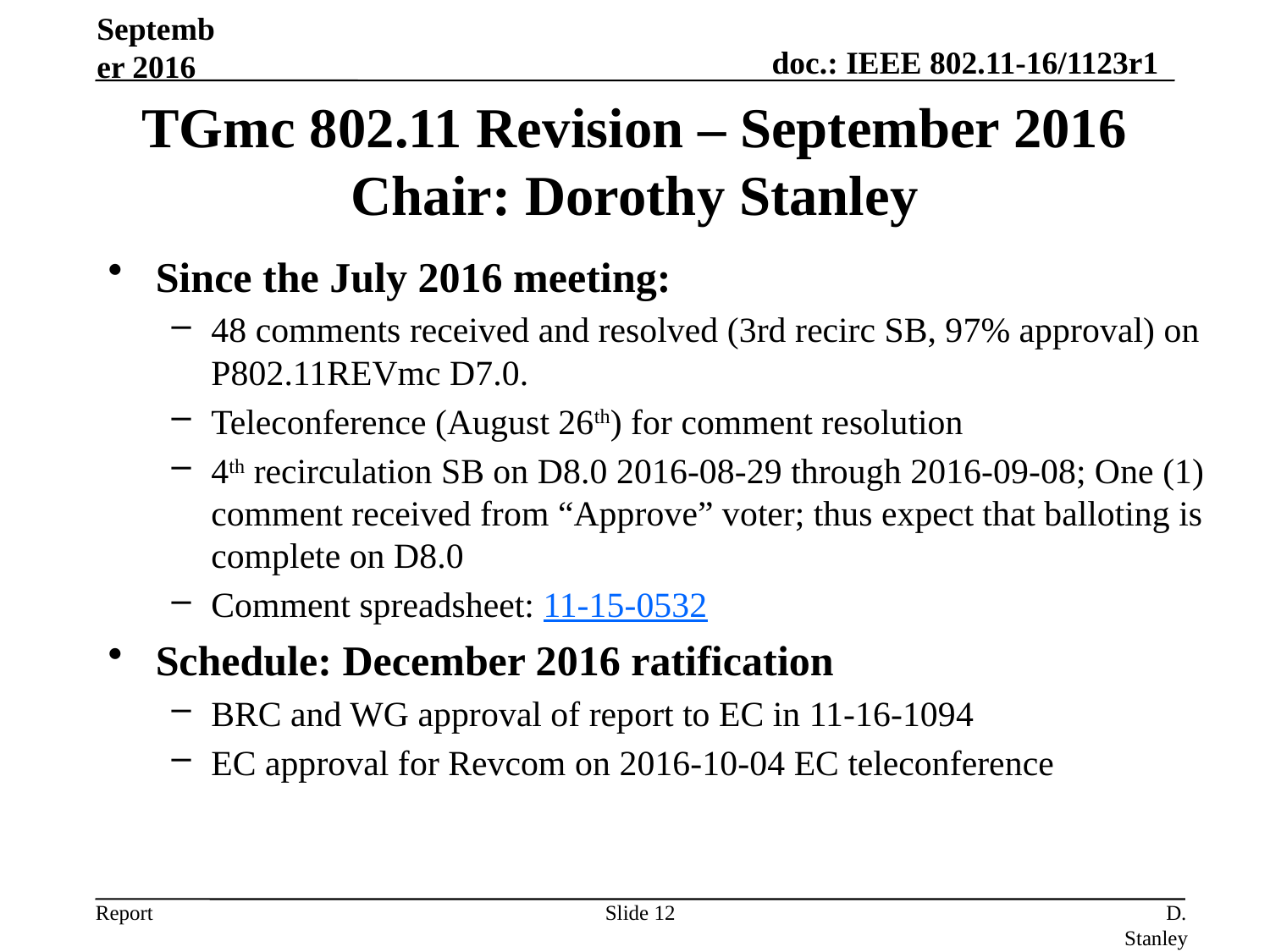

September 2016
# TGmc 802.11 Revision – September 2016 Chair: Dorothy Stanley
Since the July 2016 meeting:
48 comments received and resolved (3rd recirc SB, 97% approval) on P802.11REVmc D7.0.
Teleconference (August 26th) for comment resolution
4th recirculation SB on D8.0 2016-08-29 through 2016-09-08; One (1) comment received from “Approve” voter; thus expect that balloting is complete on D8.0
Comment spreadsheet: 11-15-0532
Schedule: December 2016 ratification
BRC and WG approval of report to EC in 11-16-1094
EC approval for Revcom on 2016-10-04 EC teleconference

Slide 12
D. Stanley, HP Enterprise